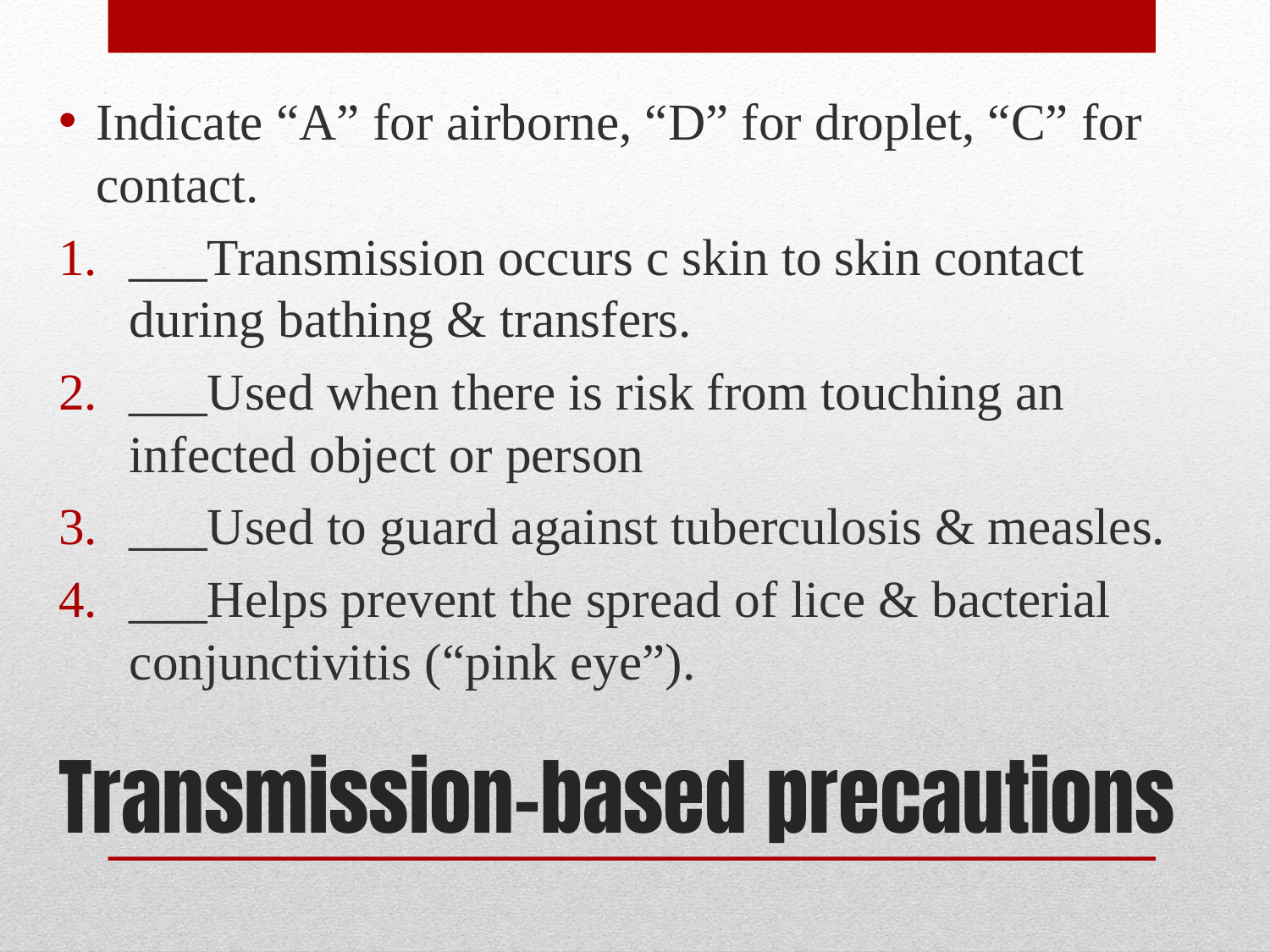

Indicate “A” for airborne, “D” for droplet, “C” for contact.
___Transmission occurs c skin to skin contact during bathing & transfers.
___Used when there is risk from touching an infected object or person
___Used to guard against tuberculosis & measles.
___Helps prevent the spread of lice & bacterial conjunctivitis (“pink eye”).
# Transmission-based precautions